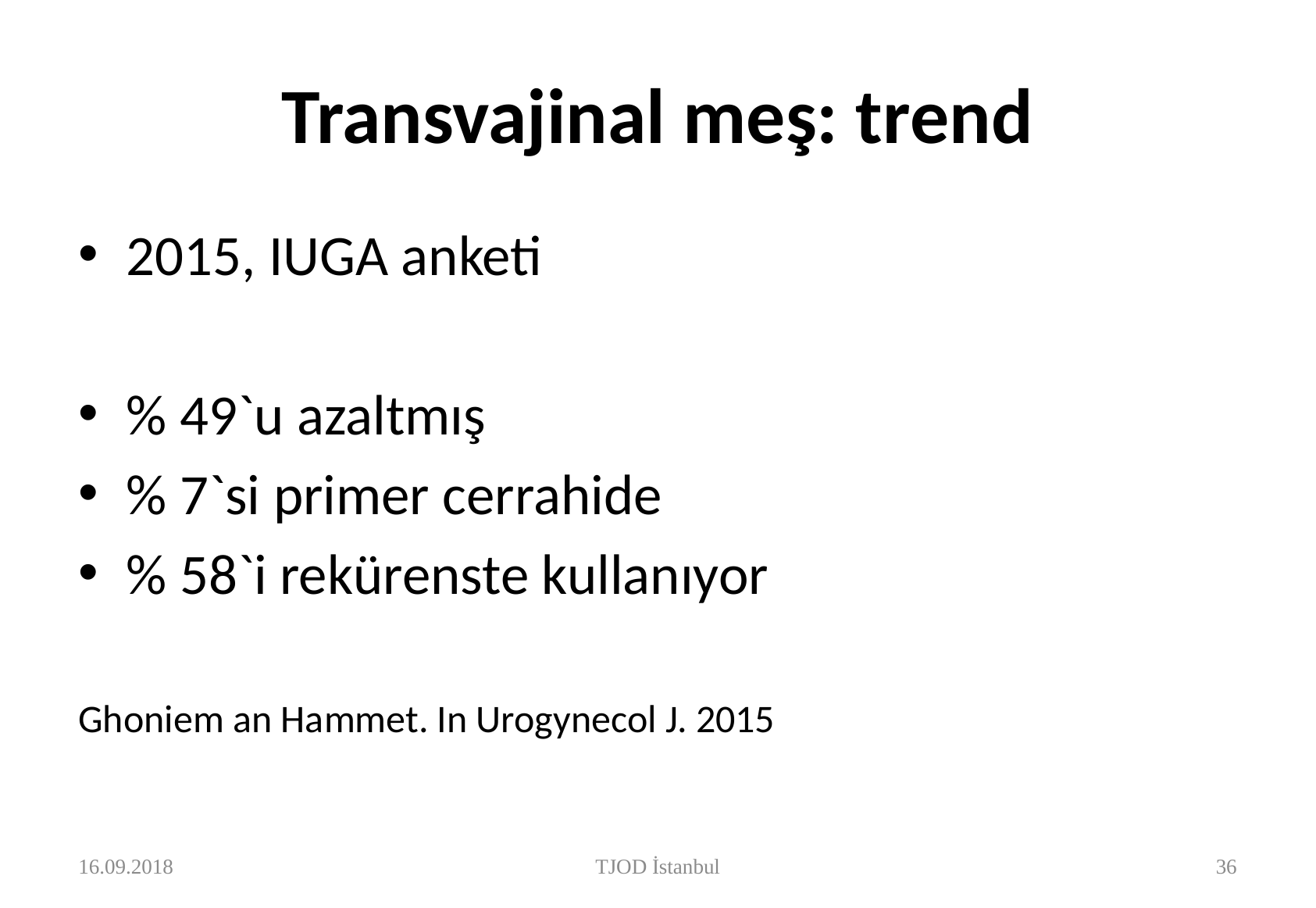

# Transvajinal meş: trend
2015, IUGA anketi

% 49`u azaltmış
% 7`si primer cerrahide
% 58`i rekürenste kullanıyor

Ghoniem an Hammet. In Urogynecol J. 2015
16.09.2018
TJOD İstanbul
36